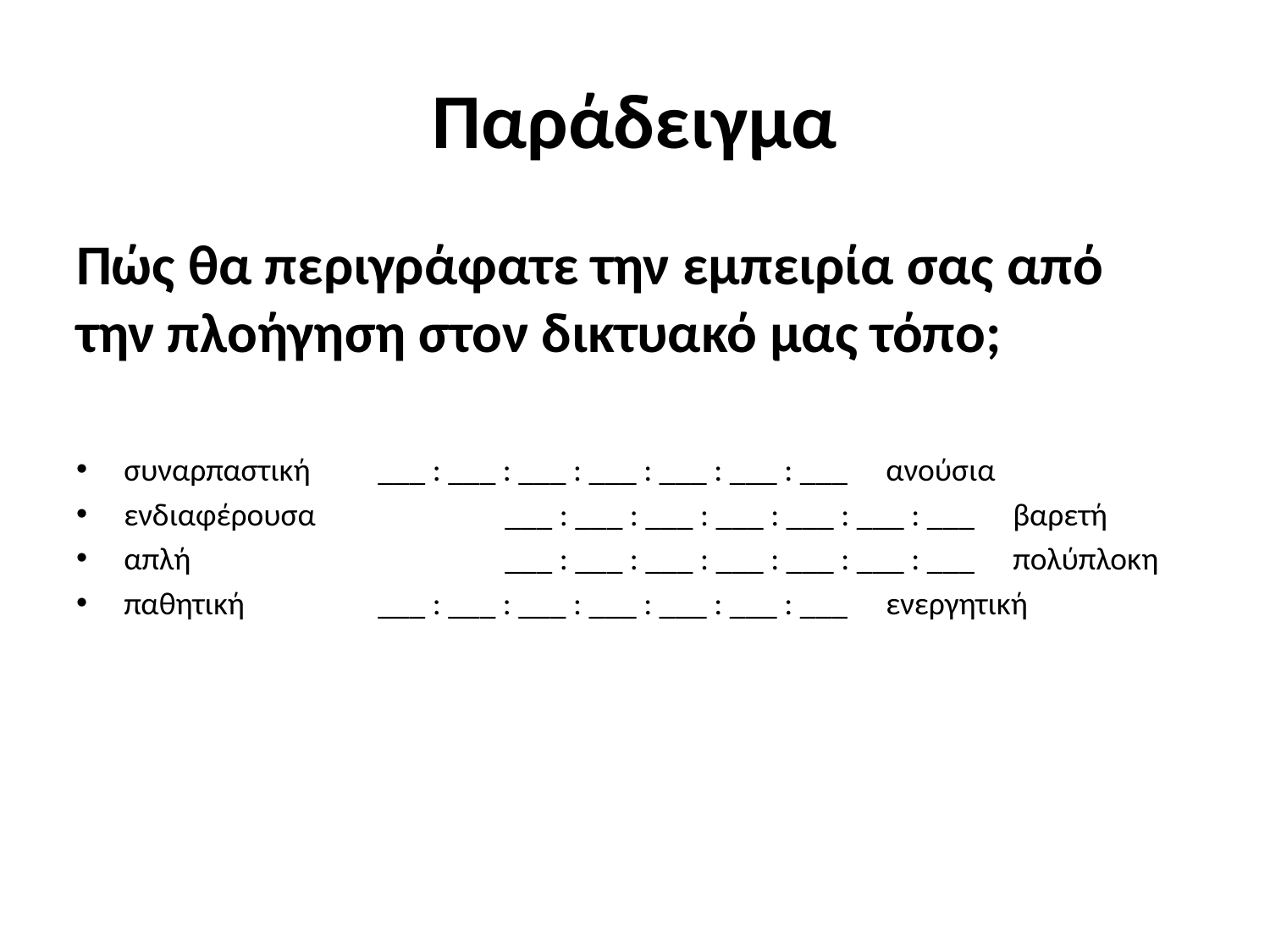

# Παράδειγμα
Πώς θα περιγράφατε την εμπειρία σας από την πλοήγηση στον δικτυακό μας τόπο;

συναρπαστική    	___ : ___ : ___ : ___ : ___ : ___ : ___  	ανούσια
ενδιαφέρουσα 		___ : ___ : ___ : ___ : ___ : ___ : ___  	βαρετή
απλή 			___ : ___ : ___ : ___ : ___ : ___ : ___ 	πολύπλοκη
παθητική		___ : ___ : ___ : ___ : ___ : ___ : ___ 	ενεργητική